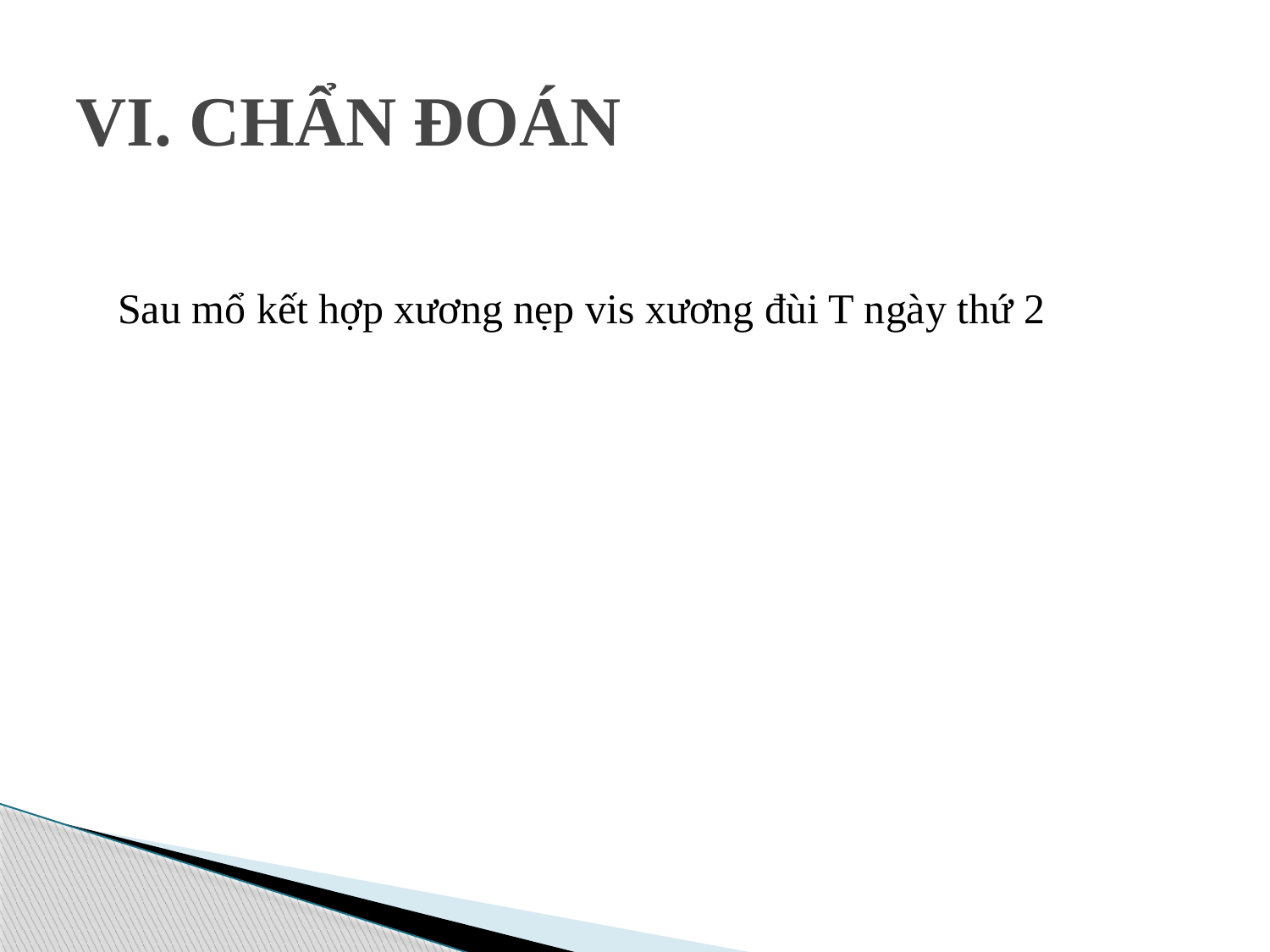

# VI. CHẨN ĐOÁN

  Sau mổ kết hợp xương nẹp vis xương đùi T ngày thứ 2